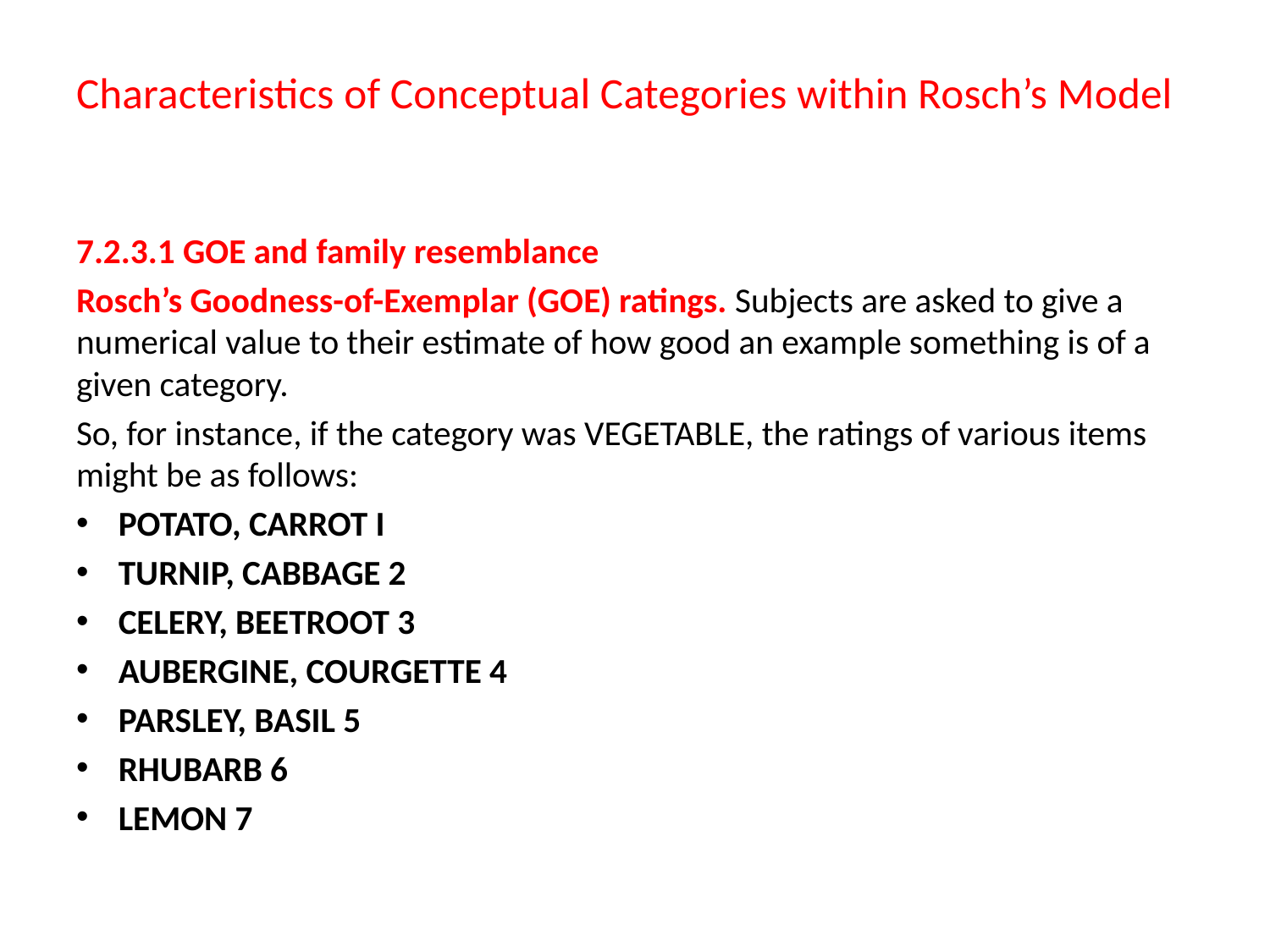

# Characteristics of Conceptual Categories within Rosch’s Model
7.2.3.1 GOE and family resemblance
Rosch’s Goodness-of-Exemplar (GOE) ratings. Subjects are asked to give a numerical value to their estimate of how good an example something is of a given category.
So, for instance, if the category was VEGETABLE, the ratings of various items might be as follows:
POTATO, CARROT I
TURNIP, CABBAGE 2
CELERY, BEETROOT 3
AUBERGINE, COURGETTE 4
PARSLEY, BASIL 5
RHUBARB 6
LEMON 7